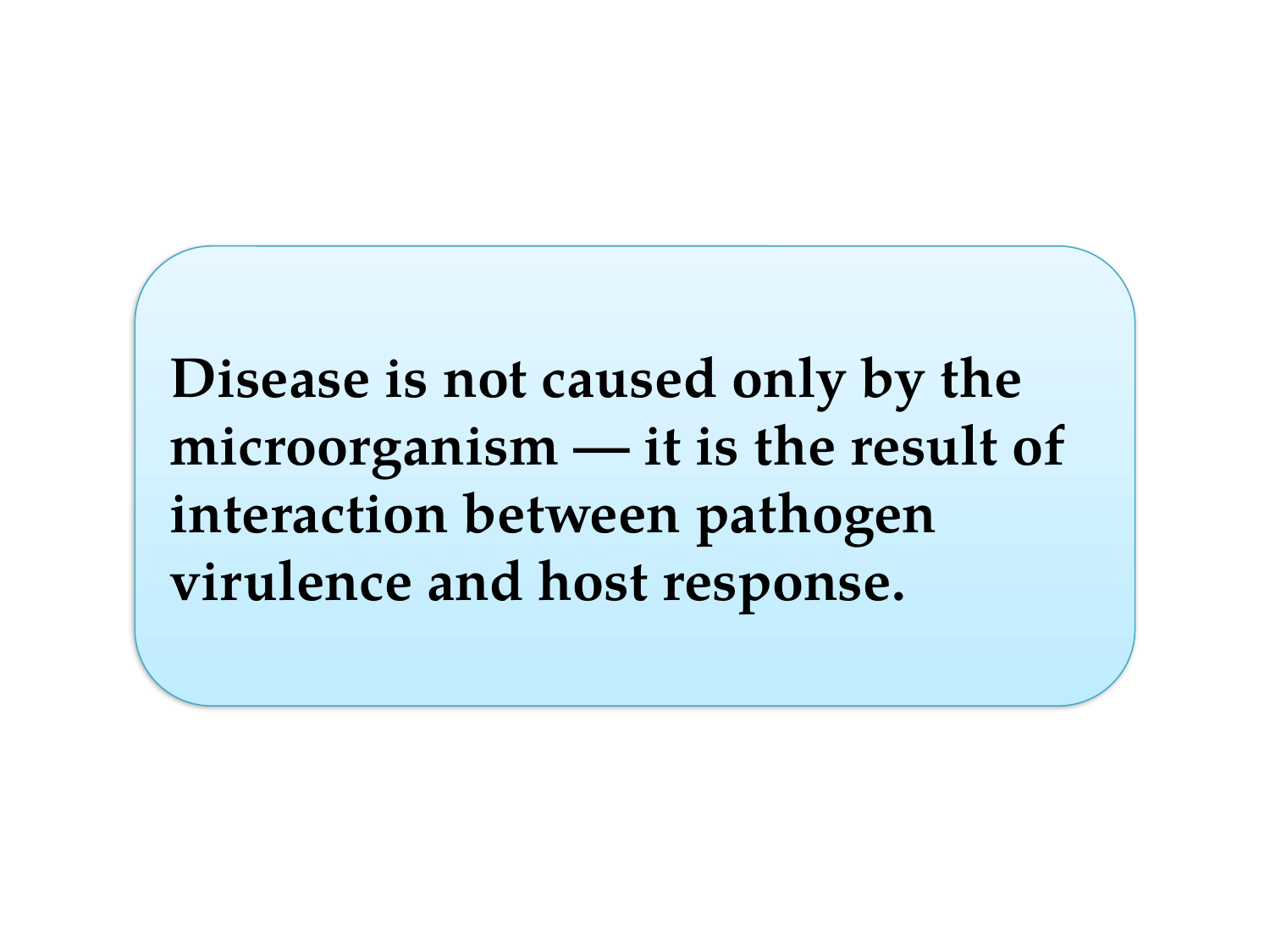

Disease is not caused only by the microorganism — it is the result of interaction between pathogen virulence and host response.